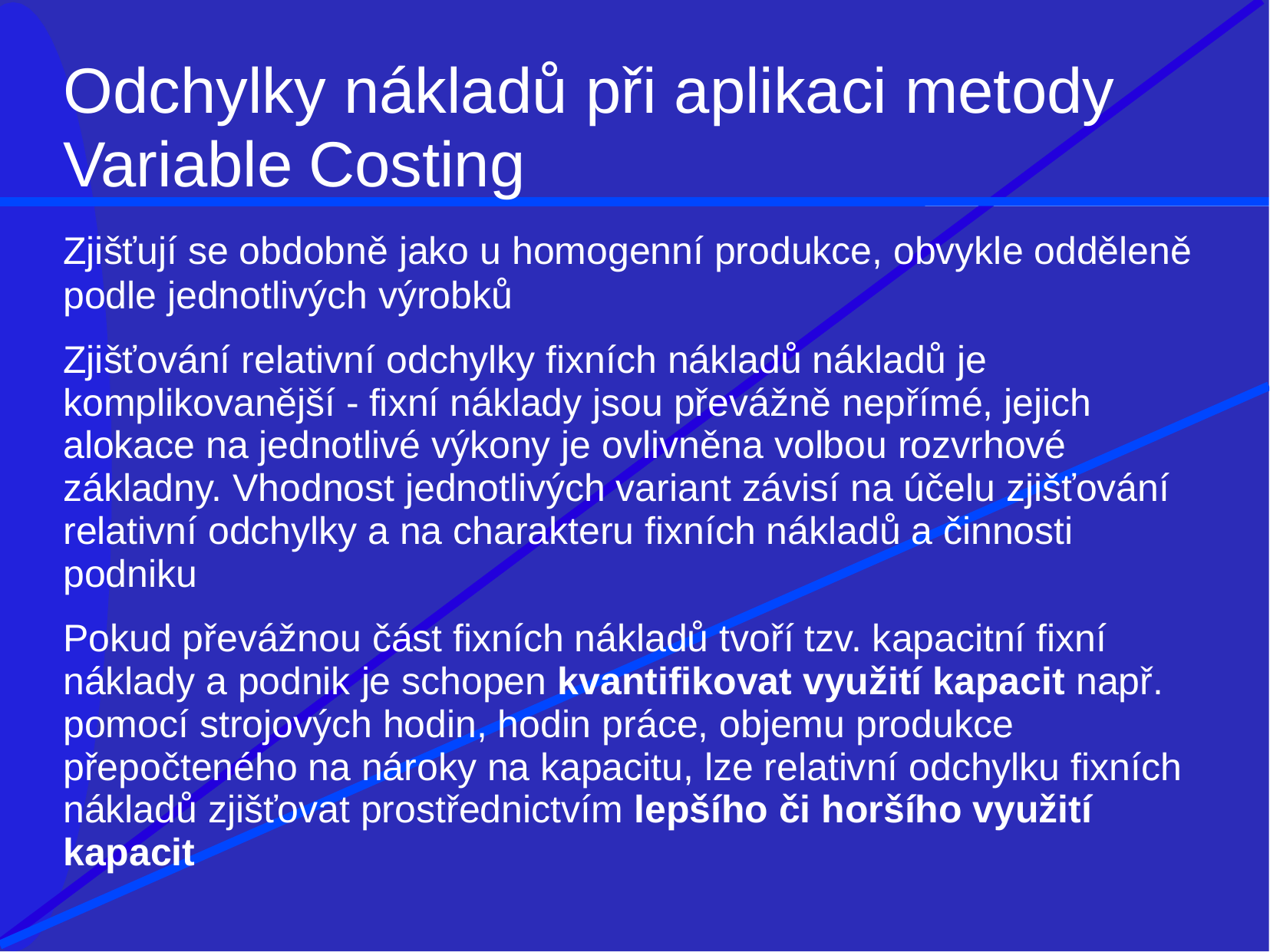

# Odchylky nákladů při aplikaci metody
Variable Costing
Zjišťují se obdobně jako u homogenní produkce, obvykle odděleně
podle jednotlivých výrobků
Zjišťování relativní odchylky fixních nákladů nákladů je komplikovanější - fixní náklady jsou převážně nepřímé, jejich alokace na jednotlivé výkony je ovlivněna volbou rozvrhové základny. Vhodnost jednotlivých variant závisí na účelu zjišťování relativní odchylky a na charakteru fixních nákladů a činnosti podniku
Pokud převážnou část fixních nákladů tvoří tzv. kapacitní fixní náklady a podnik je schopen kvantifikovat využití kapacit např. pomocí strojových hodin, hodin práce, objemu produkce přepočteného na nároky na kapacitu, lze relativní odchylku fixních nákladů zjišťovat prostřednictvím lepšího či horšího využití kapacit